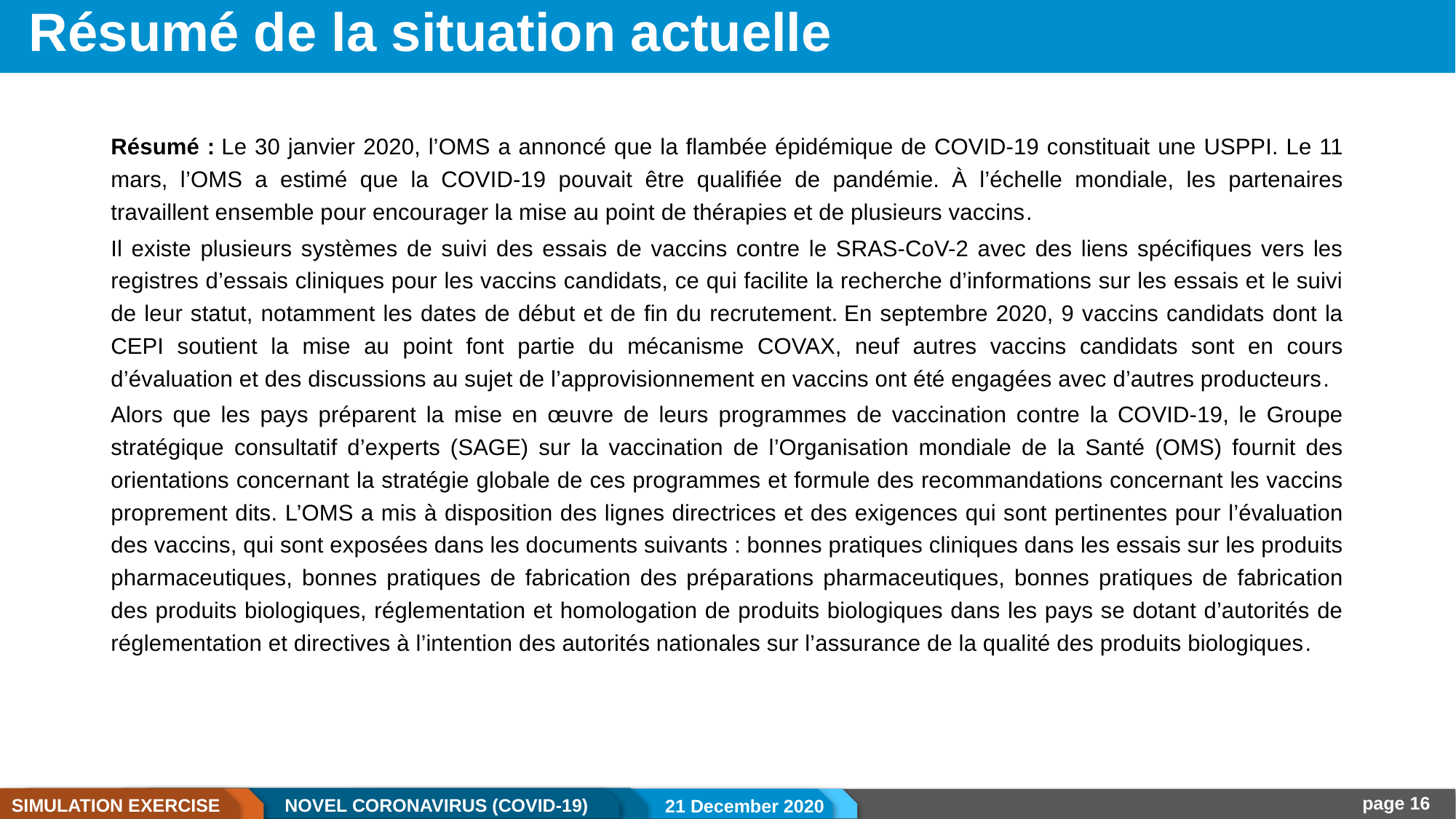

# Résumé de la situation actuelle
Résumé : Le 30 janvier 2020, l’OMS a annoncé que la flambée épidémique de COVID-19 constituait une USPPI. Le 11 mars, l’OMS a estimé que la COVID-19 pouvait être qualifiée de pandémie. À l’échelle mondiale, les partenaires travaillent ensemble pour encourager la mise au point de thérapies et de plusieurs vaccins.
Il existe plusieurs systèmes de suivi des essais de vaccins contre le SRAS-CoV-2 avec des liens spécifiques vers les registres d’essais cliniques pour les vaccins candidats, ce qui facilite la recherche d’informations sur les essais et le suivi de leur statut, notamment les dates de début et de fin du recrutement. En septembre 2020, 9 vaccins candidats dont la CEPI soutient la mise au point font partie du mécanisme COVAX, neuf autres vaccins candidats sont en cours d’évaluation et des discussions au sujet de l’approvisionnement en vaccins ont été engagées avec d’autres producteurs.
Alors que les pays préparent la mise en œuvre de leurs programmes de vaccination contre la COVID-19, le Groupe stratégique consultatif d’experts (SAGE) sur la vaccination de l’Organisation mondiale de la Santé (OMS) fournit des orientations concernant la stratégie globale de ces programmes et formule des recommandations concernant les vaccins proprement dits. L’OMS a mis à disposition des lignes directrices et des exigences qui sont pertinentes pour l’évaluation des vaccins, qui sont exposées dans les documents suivants : bonnes pratiques cliniques dans les essais sur les produits pharmaceutiques, bonnes pratiques de fabrication des préparations pharmaceutiques, bonnes pratiques de fabrication des produits biologiques, réglementation et homologation de produits biologiques dans les pays se dotant d’autorités de réglementation et directives à l’intention des autorités nationales sur l’assurance de la qualité des produits biologiques.

21 December 2020